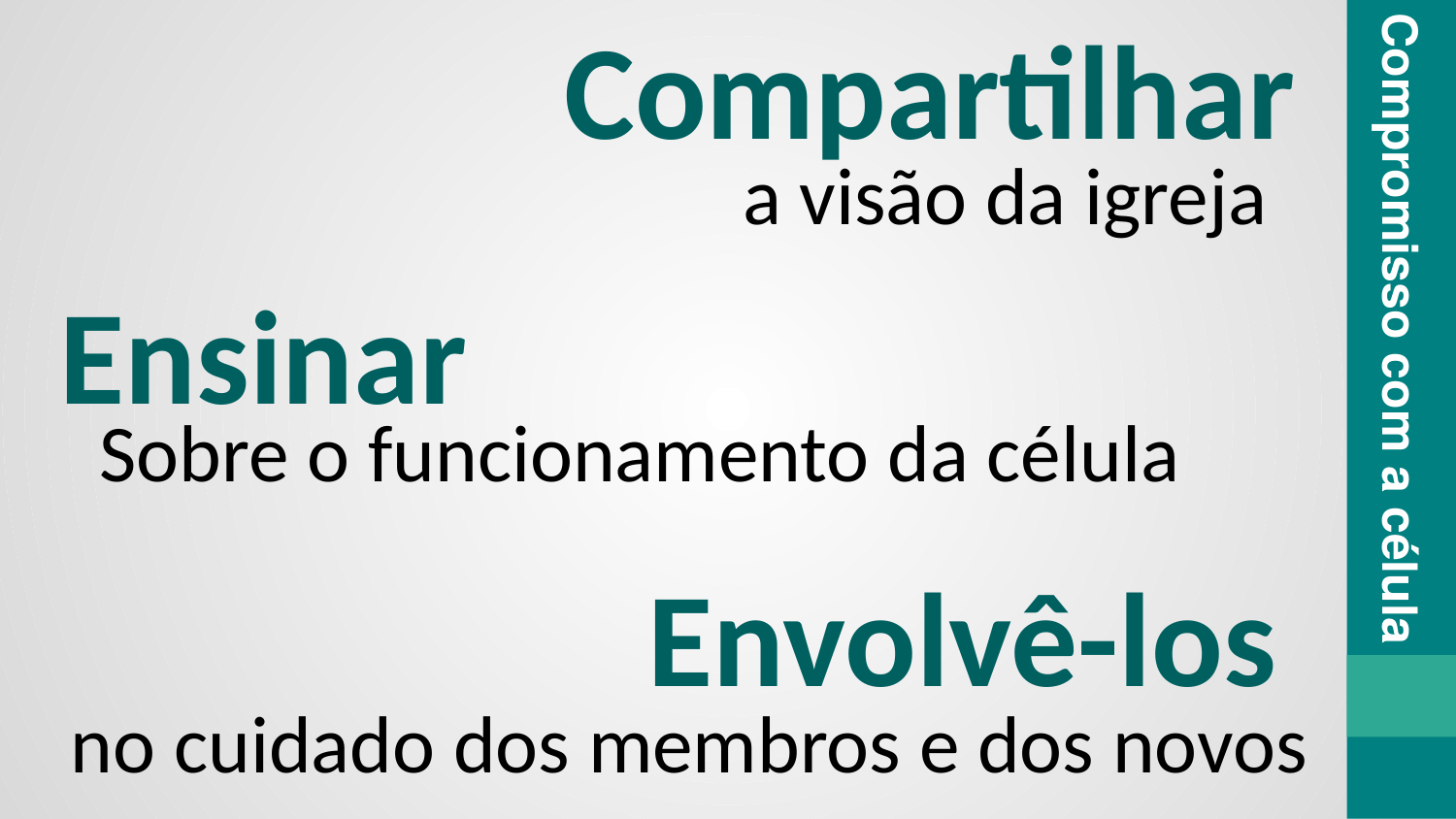

Compartilhar
a visão da igreja
Ensinar
Compromisso com a célula
Sobre o funcionamento da célula
Envolvê-los
no cuidado dos membros e dos novos